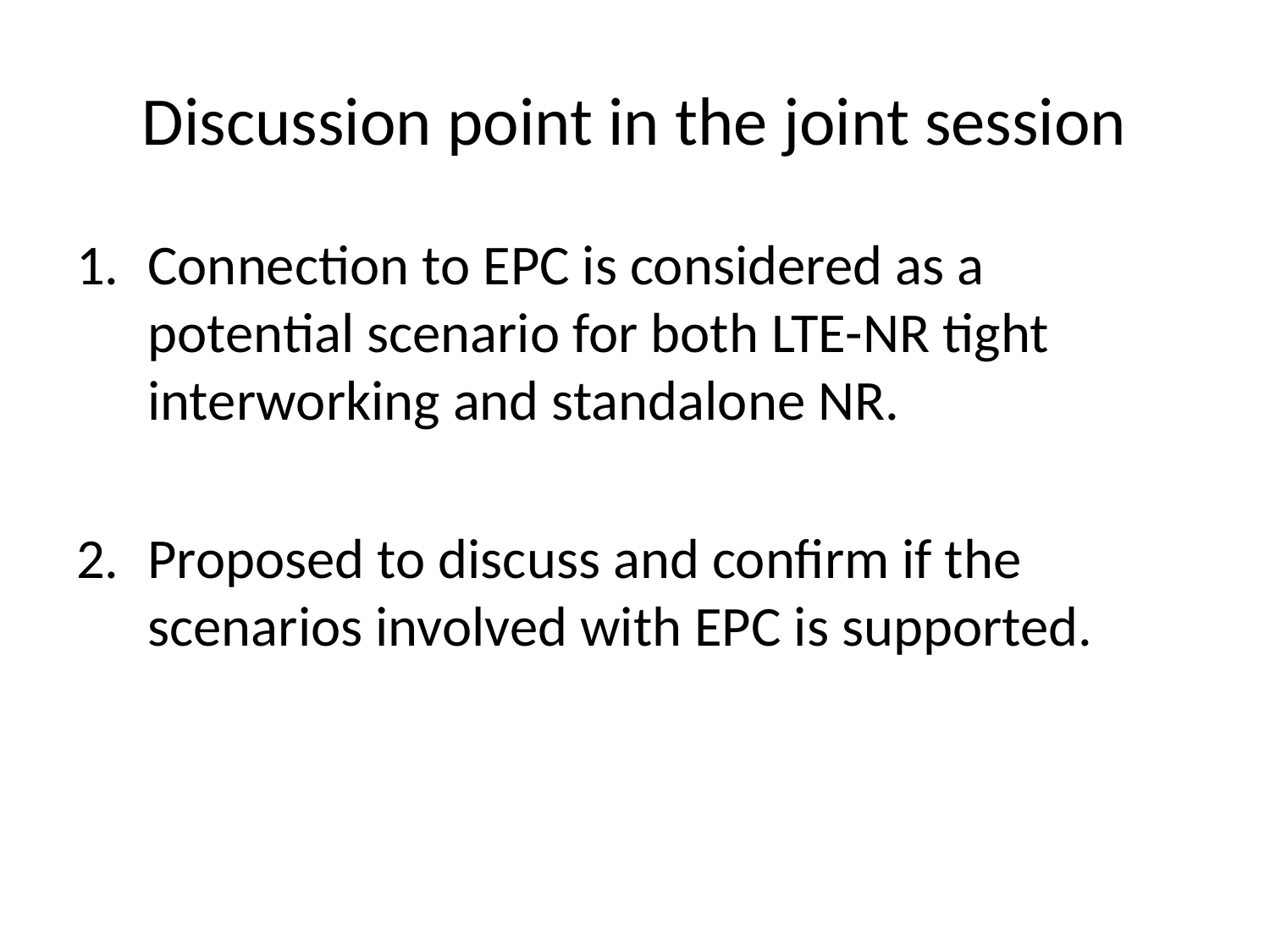

# Discussion point in the joint session
Connection to EPC is considered as a potential scenario for both LTE-NR tight interworking and standalone NR.

Proposed to discuss and confirm if the scenarios involved with EPC is supported.